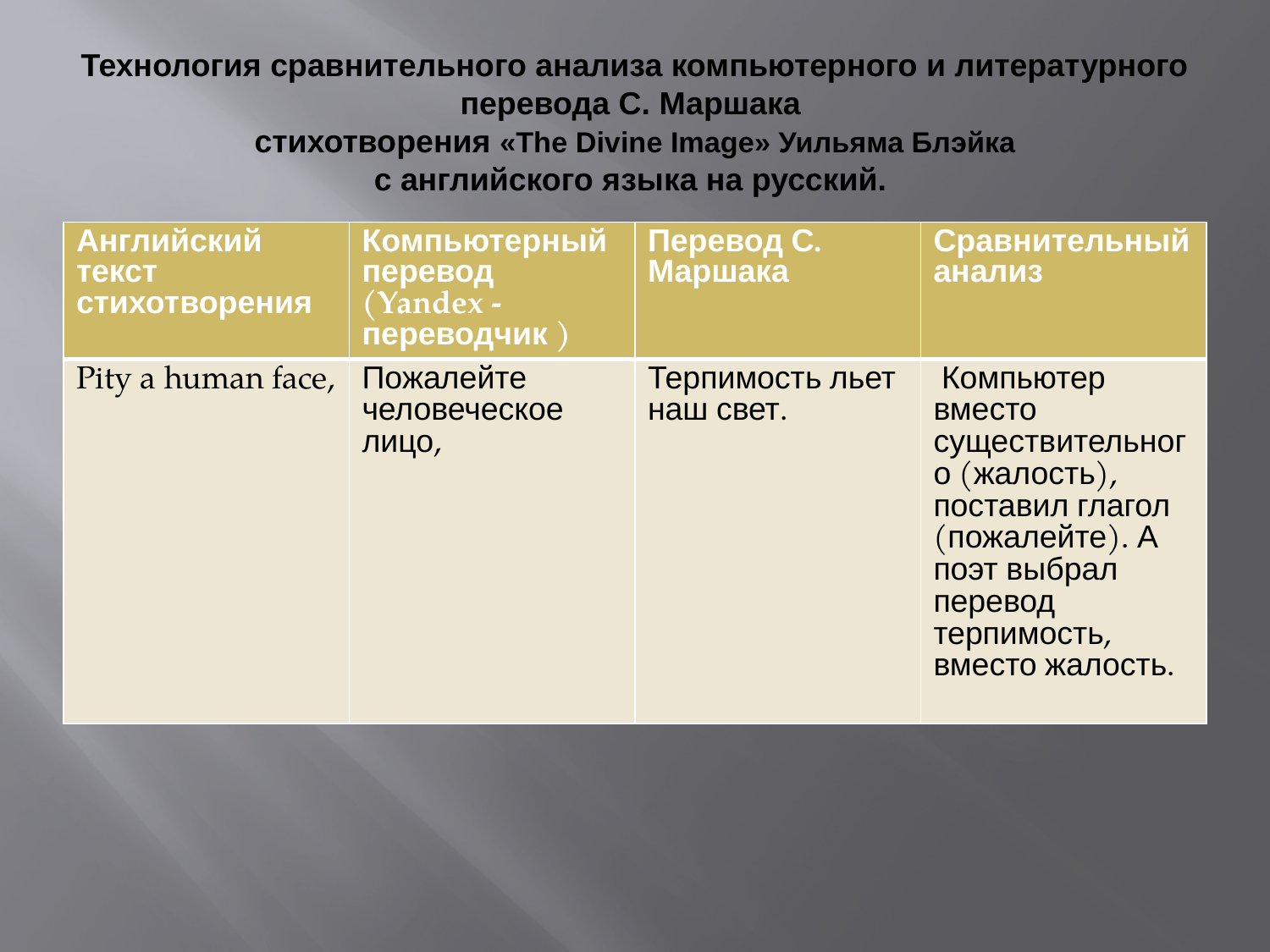

# Технология сравнительного анализа компьютерного и литературного перевода С. Маршака стихотворения «The Divine Image» Уильяма Блэйка с английского языка на русский.
| Английский текст стихотворения | Компьютерный перевод (Yandex - переводчик ) | Перевод С. Маршака | Сравнительный анализ |
| --- | --- | --- | --- |
| Pity a human face, | Пожалейте человеческое лицо, | Терпимость льет наш свет. | Компьютер вместо существительного (жалость), поставил глагол (пожалейте). А поэт выбрал перевод терпимость, вместо жалость. |